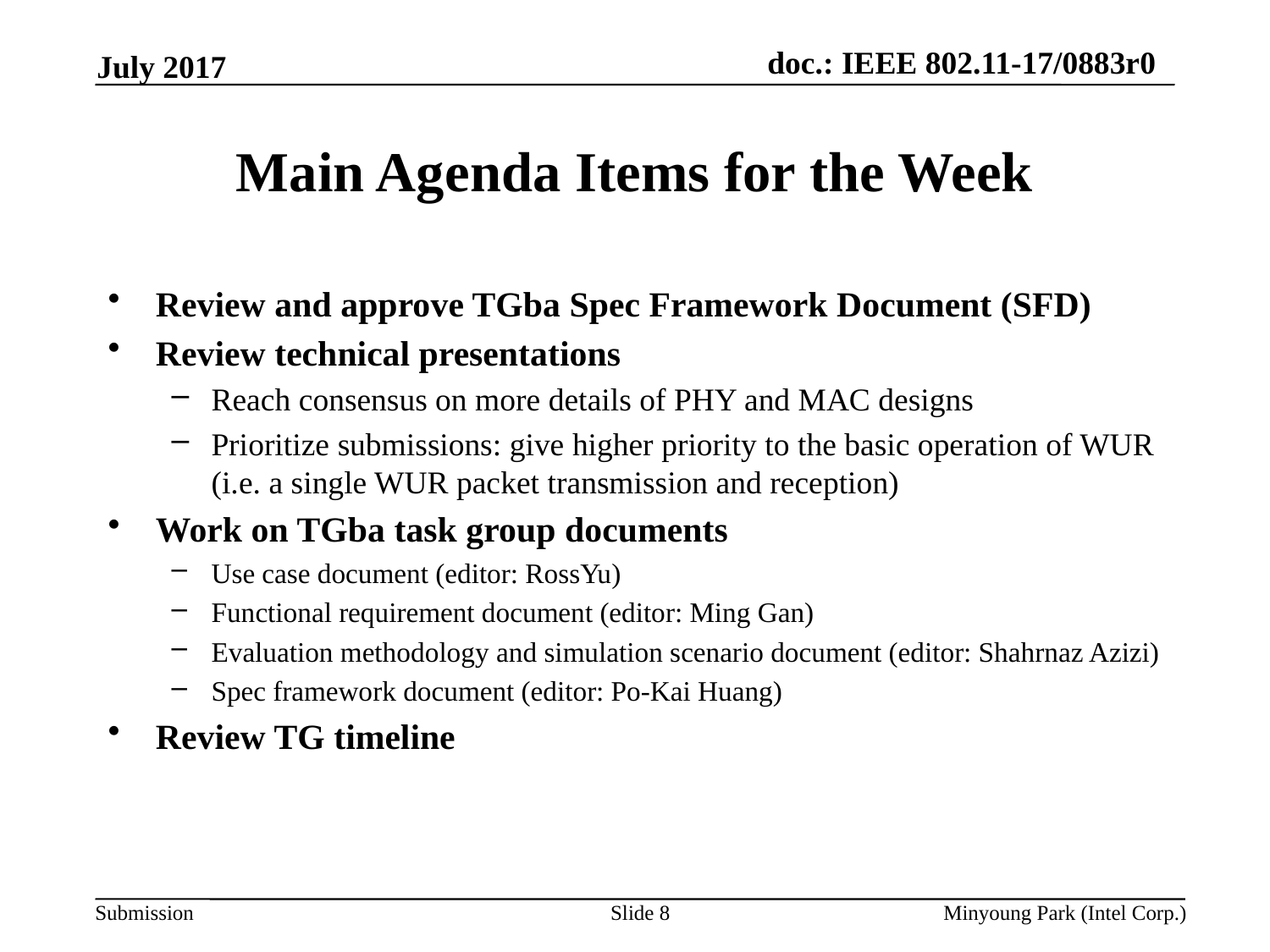

July 2017
# Main Agenda Items for the Week
Review and approve TGba Spec Framework Document (SFD)
Review technical presentations
Reach consensus on more details of PHY and MAC designs
Prioritize submissions: give higher priority to the basic operation of WUR (i.e. a single WUR packet transmission and reception)
Work on TGba task group documents
Use case document (editor: RossYu)
Functional requirement document (editor: Ming Gan)
Evaluation methodology and simulation scenario document (editor: Shahrnaz Azizi)
Spec framework document (editor: Po-Kai Huang)
Review TG timeline

Slide 8
Minyoung Park (Intel Corp.)